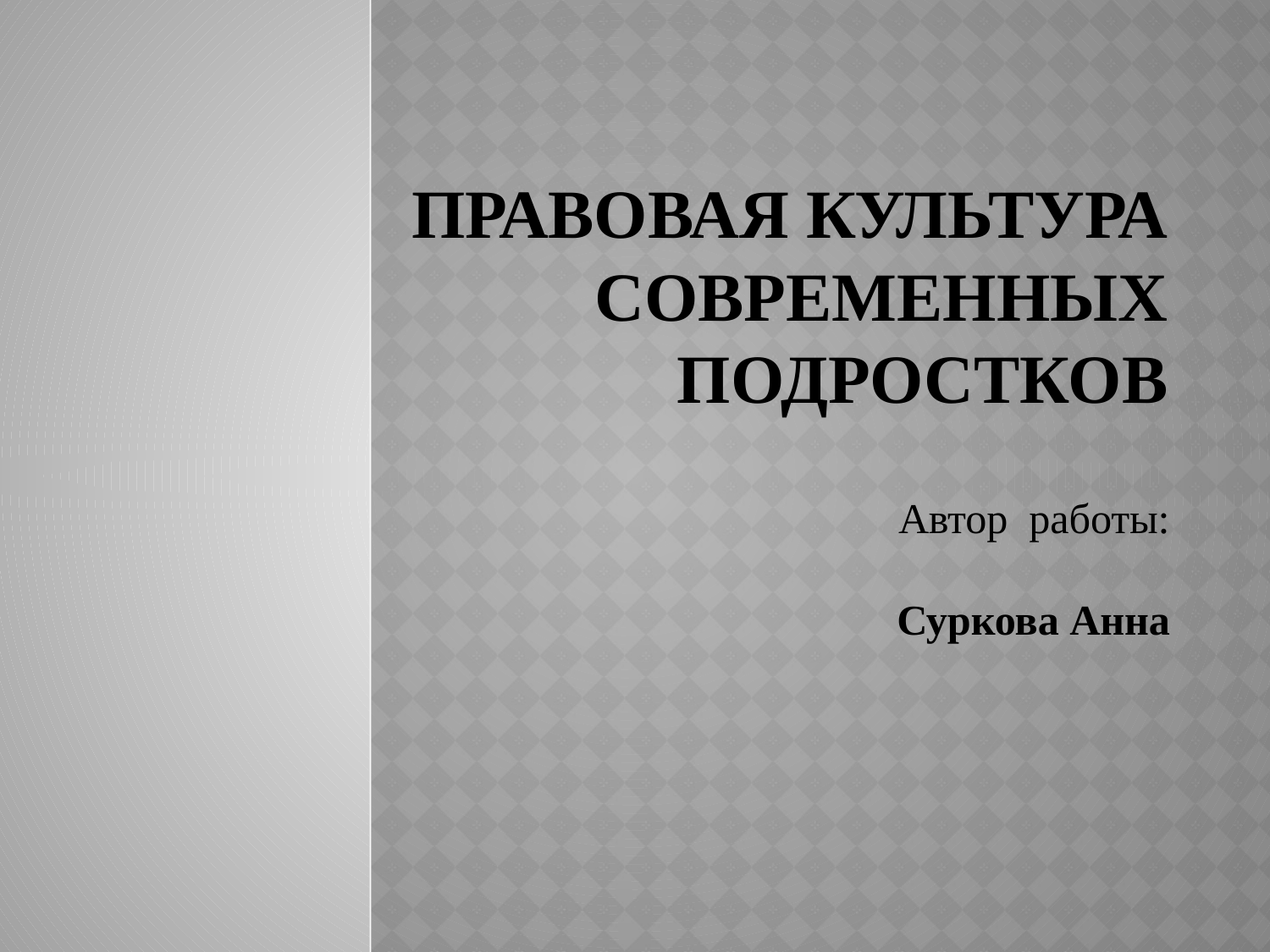

# Правовая культура современных подростков
Автор  работы:
                                                                 Суркова Анна